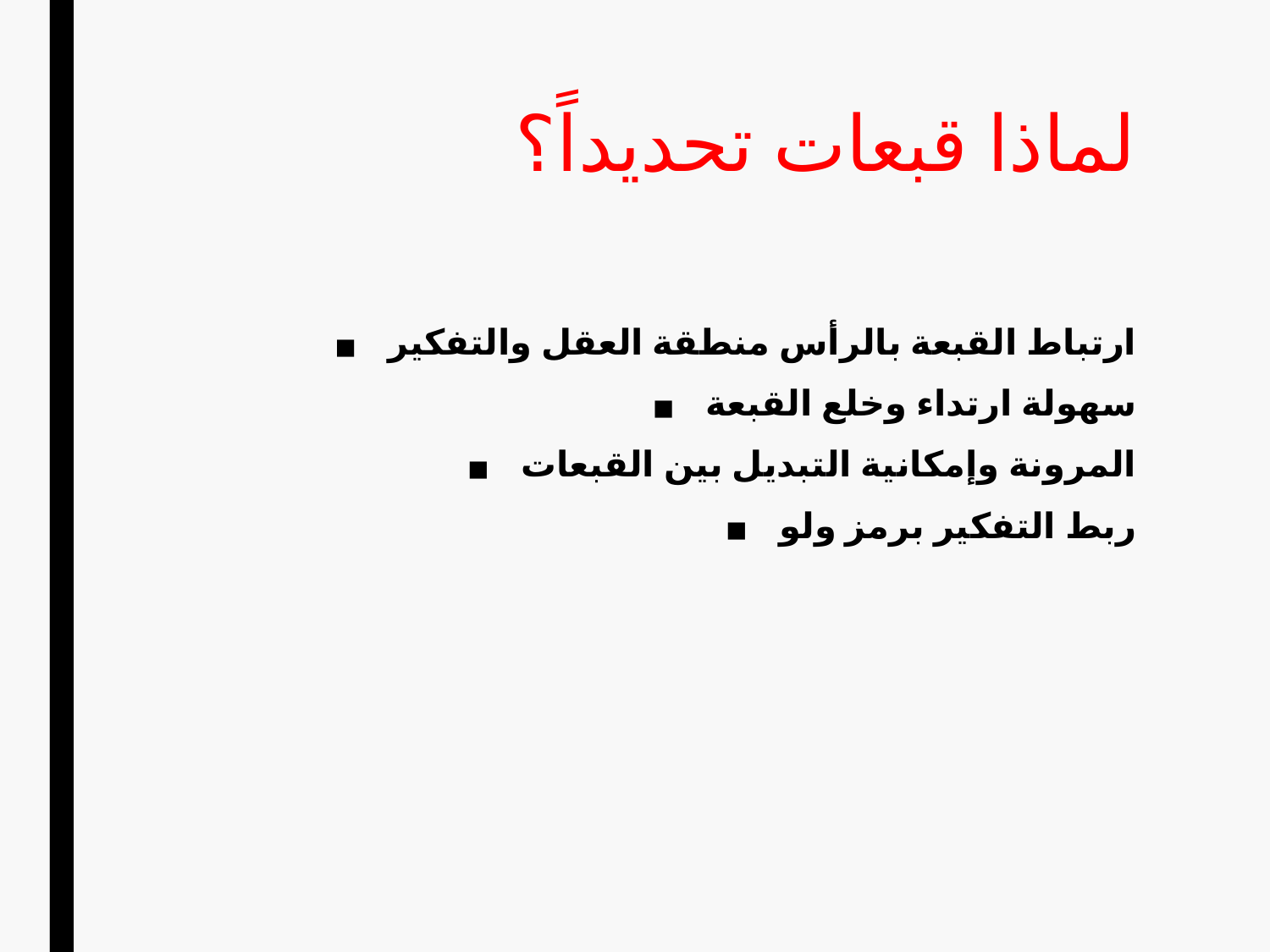

لماذا قبعات تحديداً؟
ارتباط القبعة بالرأس منطقة العقل والتفكير
سهولة ارتداء وخلع القبعة
المرونة وإمكانية التبديل بين القبعات
ربط التفكير برمز ولو